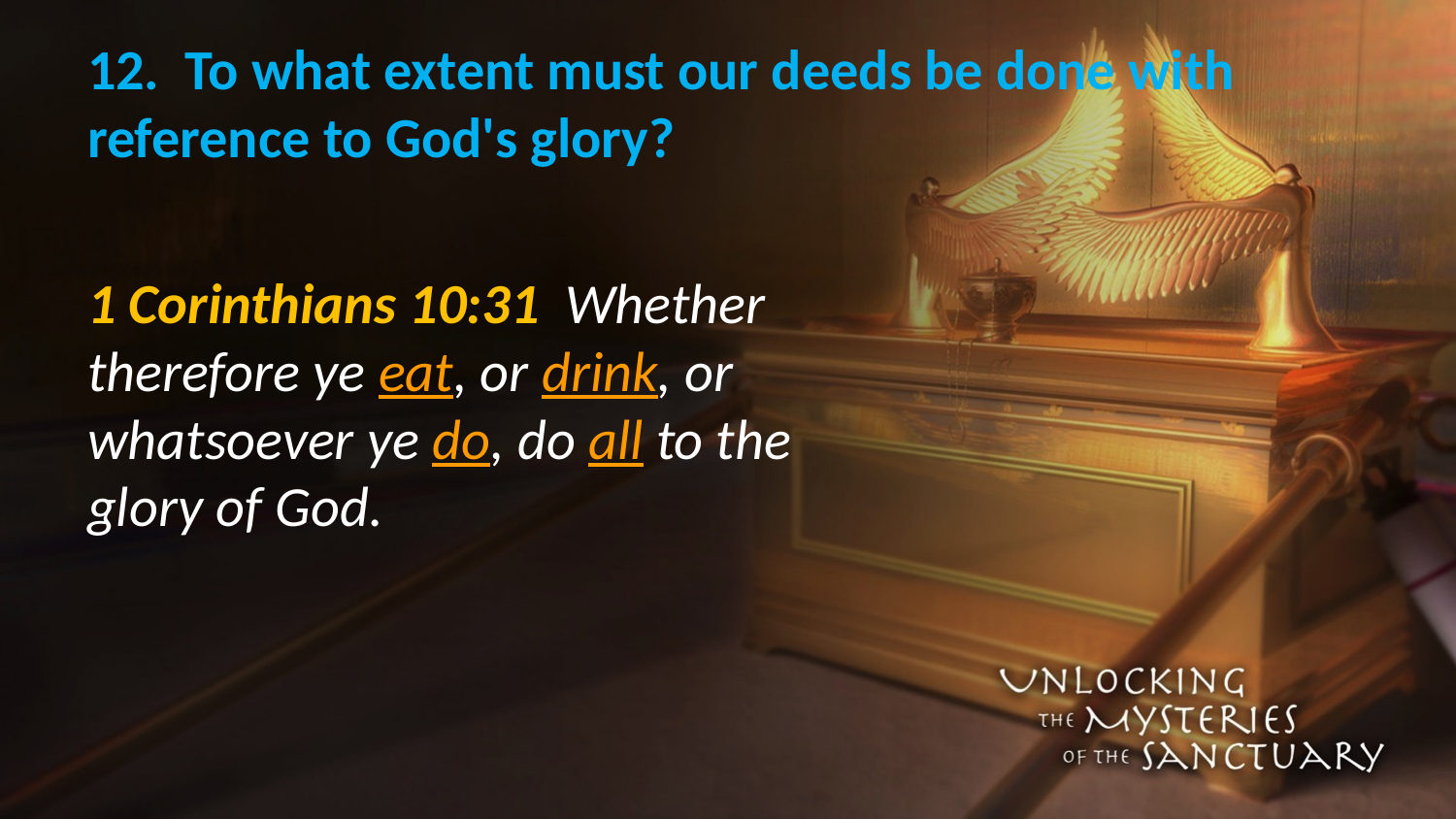

# 12.  To what extent must our deeds be done with reference to God's glory?

1 Corinthians 10:31  Whether therefore ye eat, or drink, or whatsoever ye do, do all to the glory of God.